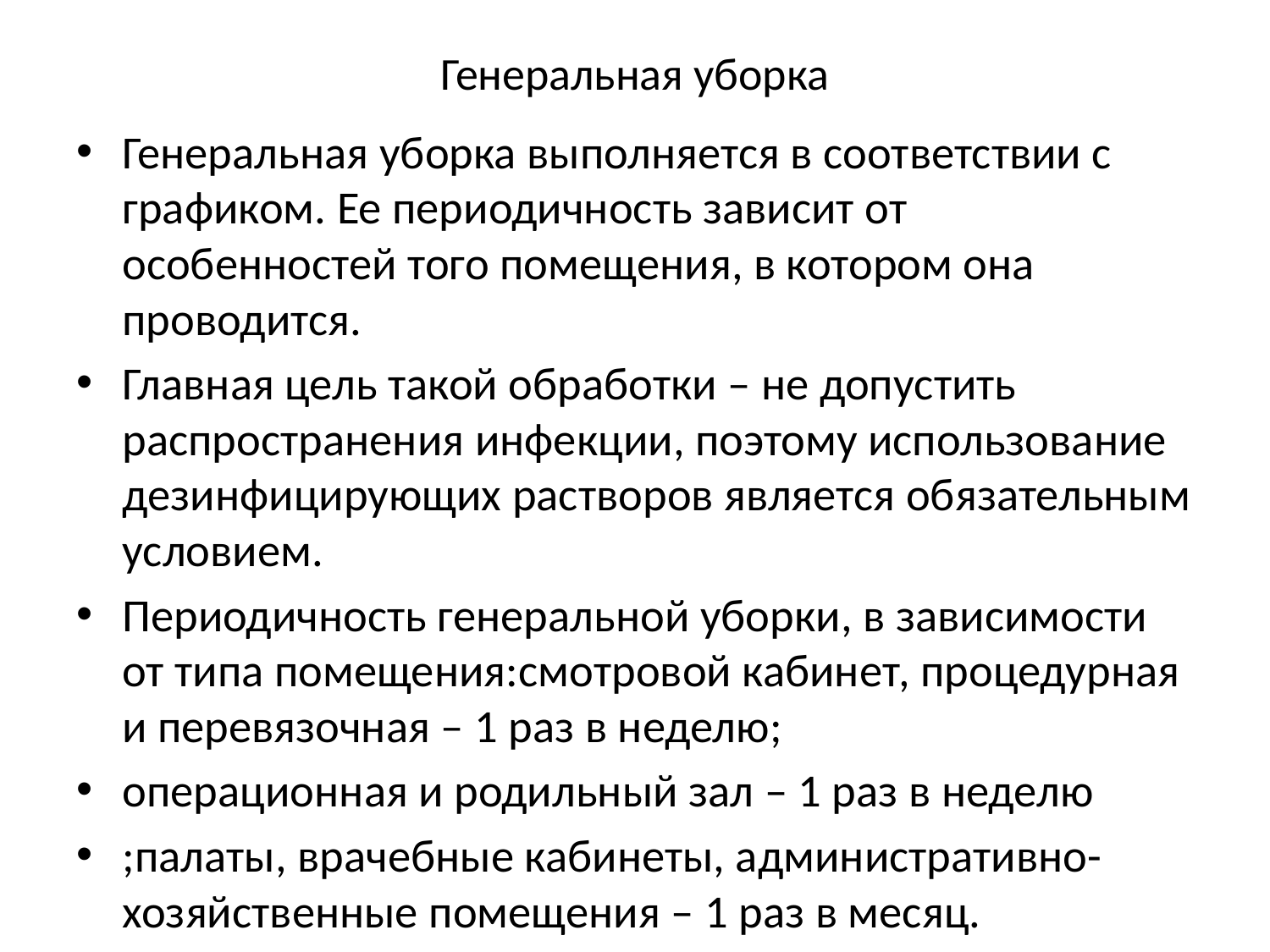

# Генеральная уборка
Генеральная уборка выполняется в соответствии с графиком. Ее периодичность зависит от особенностей того помещения, в котором она проводится.
Главная цель такой обработки – не допустить распространения инфекции, поэтому использование дезинфицирующих растворов является обязательным условием.
Периодичность генеральной уборки, в зависимости от типа помещения:смотровой кабинет, процедурная и перевязочная – 1 раз в неделю;
операционная и родильный зал – 1 раз в неделю
;палаты, врачебные кабинеты, административно-хозяйственные помещения – 1 раз в месяц.